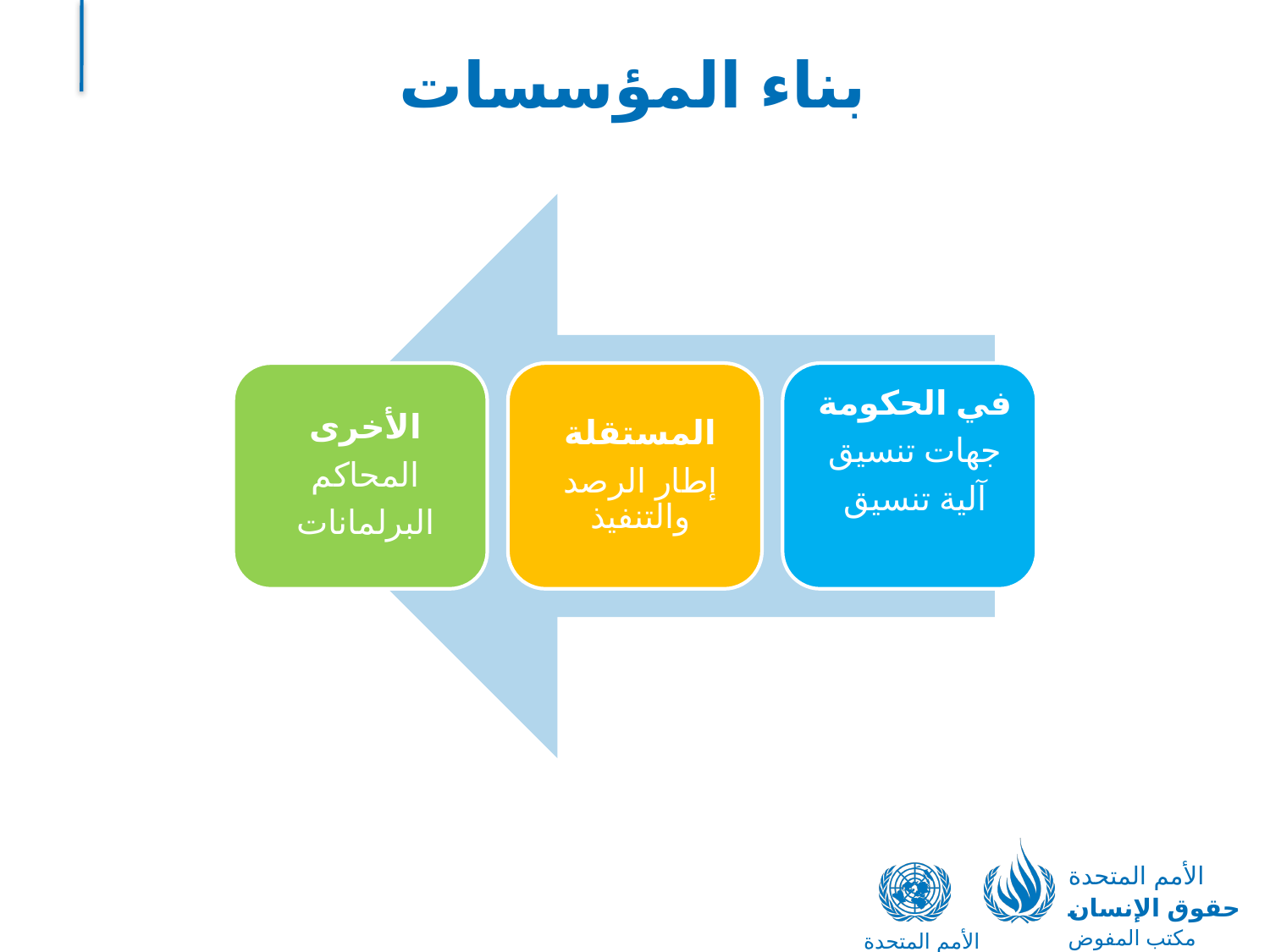

# بناء المؤسسات
في الحكومة
جهات تنسيق
آلية تنسيق

المستقلة
إطار الرصد والتنفيذ
الأخرى
المحاكم
البرلمانات
الأمم المتحدة
حقوق الإنسان
مكتب المفوض السامي
الأمم المتحدة